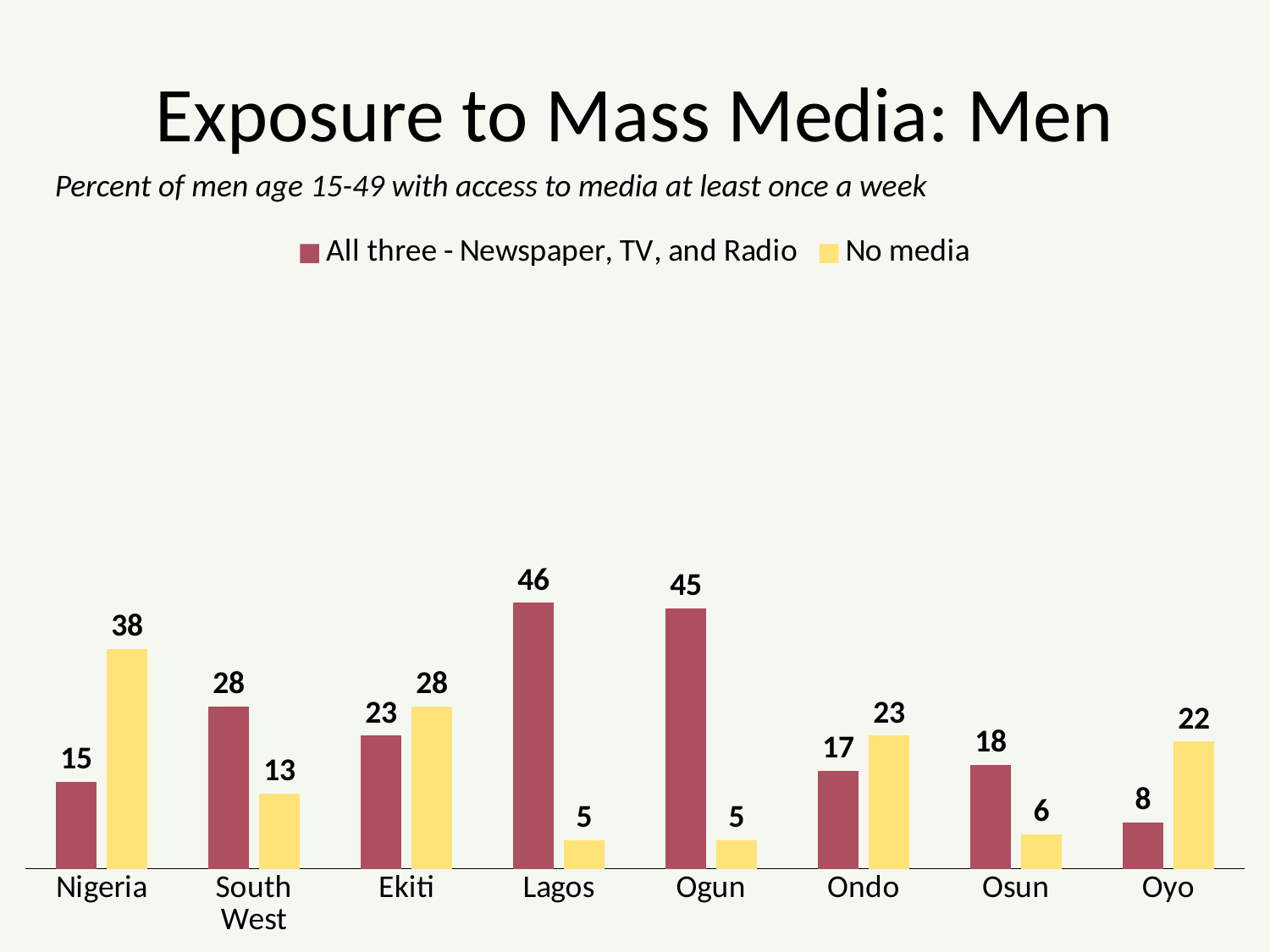

# Exposure to Mass Media: Men
Percent of men age 15-49 with access to media at least once a week

### Chart

| Category | All three - Newspaper, TV, and Radio | No media |
|---|---|---|
| Nigeria | 15.0 | 38.0 |
| South West | 28.0 | 13.0 |
| Ekiti | 23.0 | 28.0 |
| Lagos | 46.0 | 5.0 |
| Ogun | 45.0 | 5.0 |
| Ondo | 17.0 | 23.0 |
| Osun | 18.0 | 6.0 |
| Oyo | 8.0 | 22.0 |